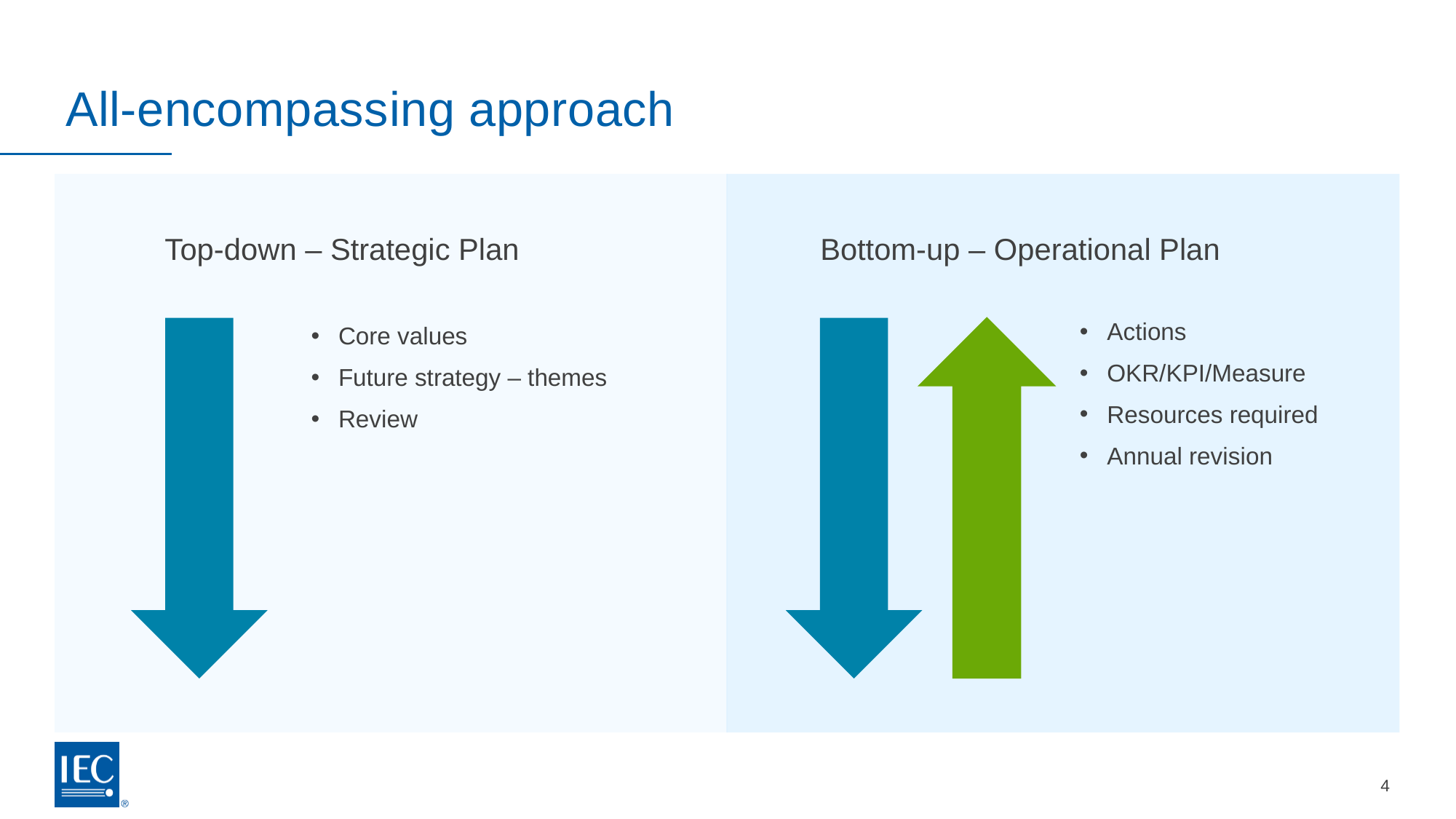

# All-encompassing approach
Top-down – Strategic Plan
Bottom-up – Operational Plan
Actions
OKR/KPI/Measure
Resources required
Annual revision

Core values
Future strategy – themes
Review

4